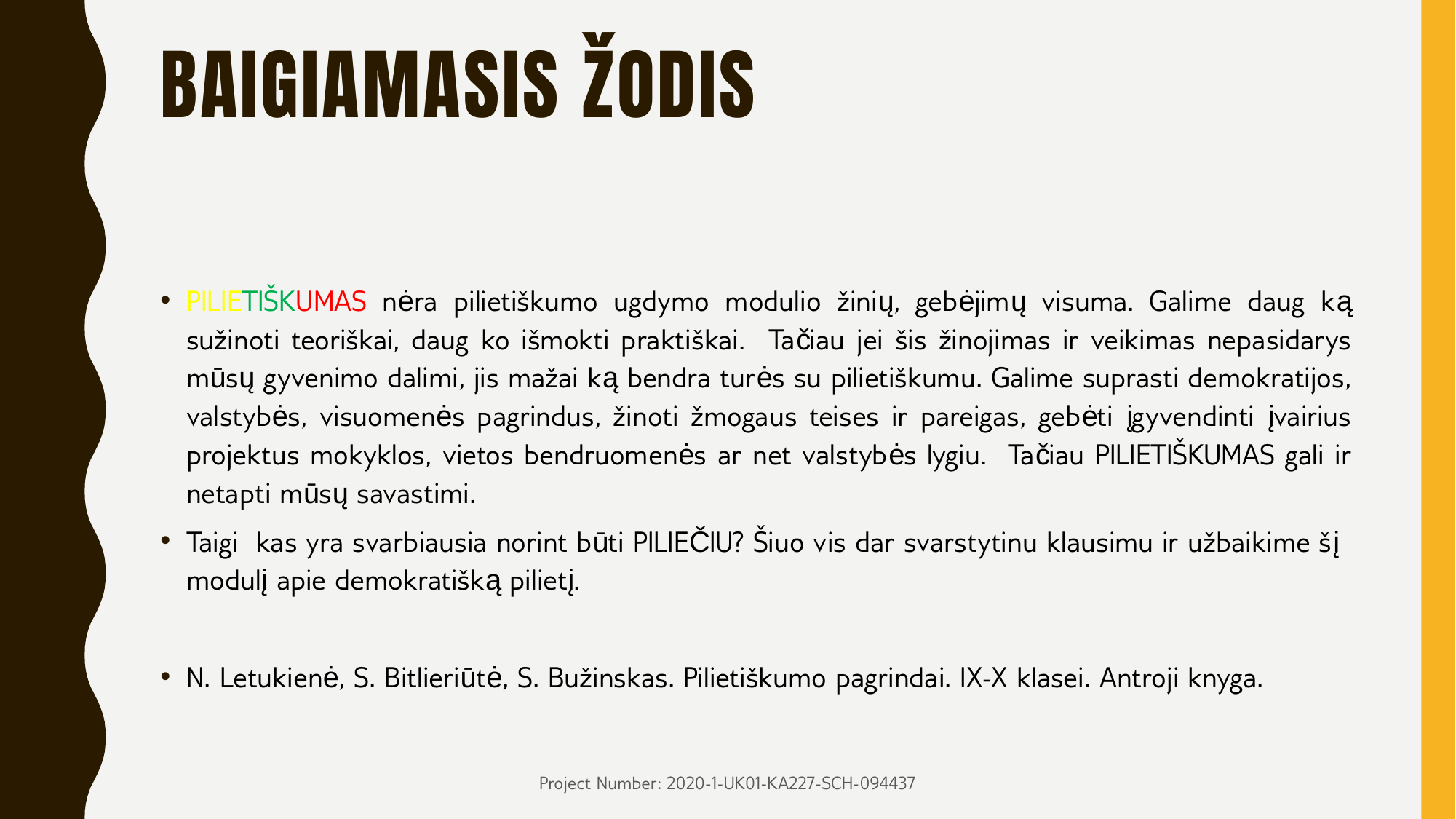

# BAIGIAMASIS ŽODIS
PILIETIŠKUMAS nėra pilietiškumo ugdymo modulio žinių, gebėjimų visuma. Galime daug ką sužinoti teoriškai, daug ko išmokti praktiškai.  Tačiau jei šis žinojimas ir veikimas nepasidarys mūsų gyvenimo dalimi, jis mažai ką bendra turės su pilietiškumu. Galime suprasti demokratijos, valstybės, visuomenės pagrindus, žinoti žmogaus teises ir pareigas, gebėti įgyvendinti įvairius projektus mokyklos, vietos bendruomenės ar net valstybės lygiu.  Tačiau PILIETIŠKUMAS gali ir netapti mūsų savastimi.
Taigi  kas yra svarbiausia norint būti PILIEČIU? Šiuo vis dar svarstytinu klausimu ir užbaikime šį modulį apie demokratišką pilietį.

N. Letukienė, S. Bitlieriūtė, S. Bužinskas. Pilietiškumo pagrindai. IX-X klasei. Antroji knyga.

Project Number: 2020-1-UK01-KA227-SCH-094437